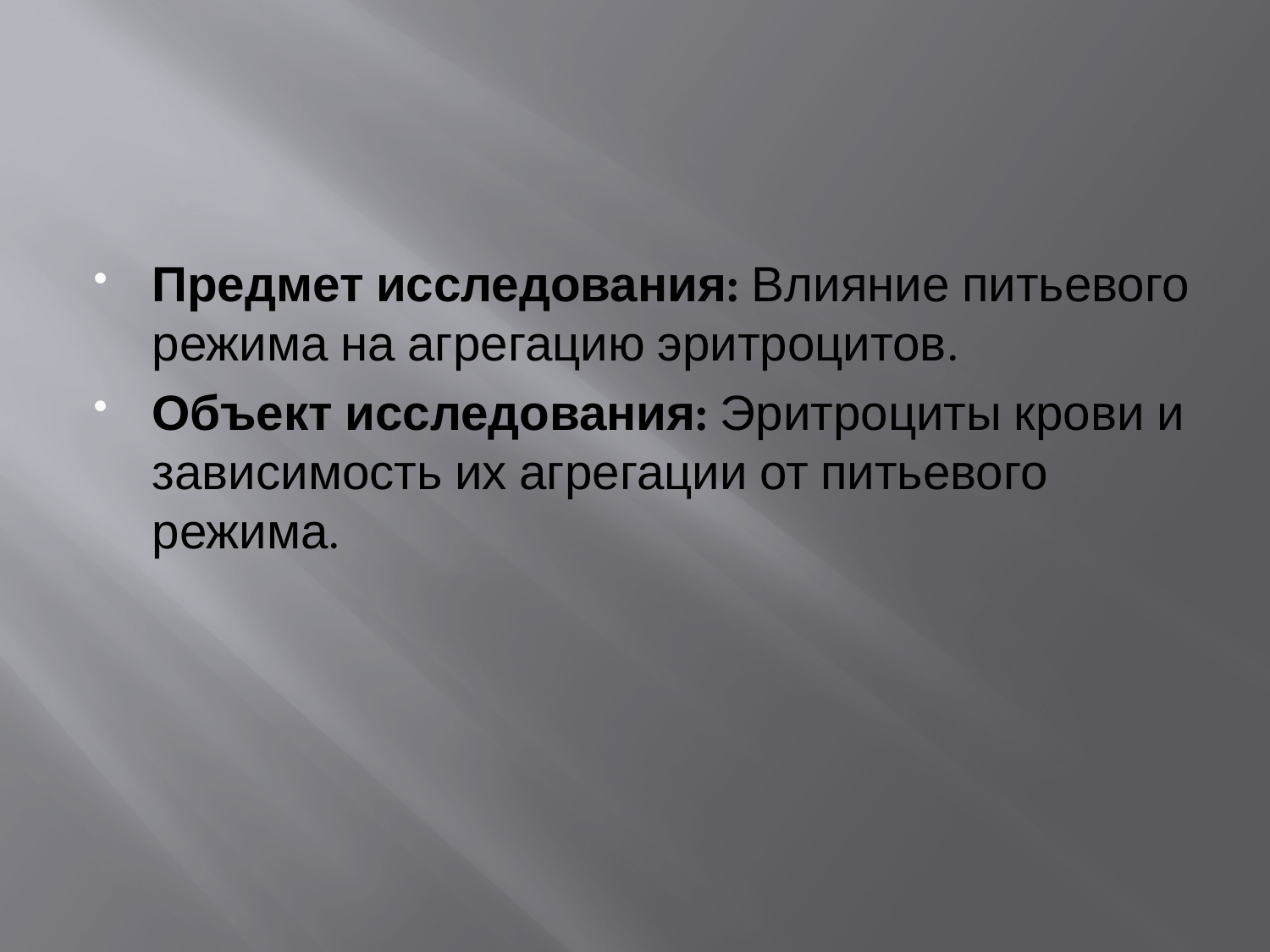

Предмет исследования: Влияние питьевого режима на агрегацию эритроцитов.
Объект исследования: Эритроциты крови и зависимость их агрегации от питьевого режима.